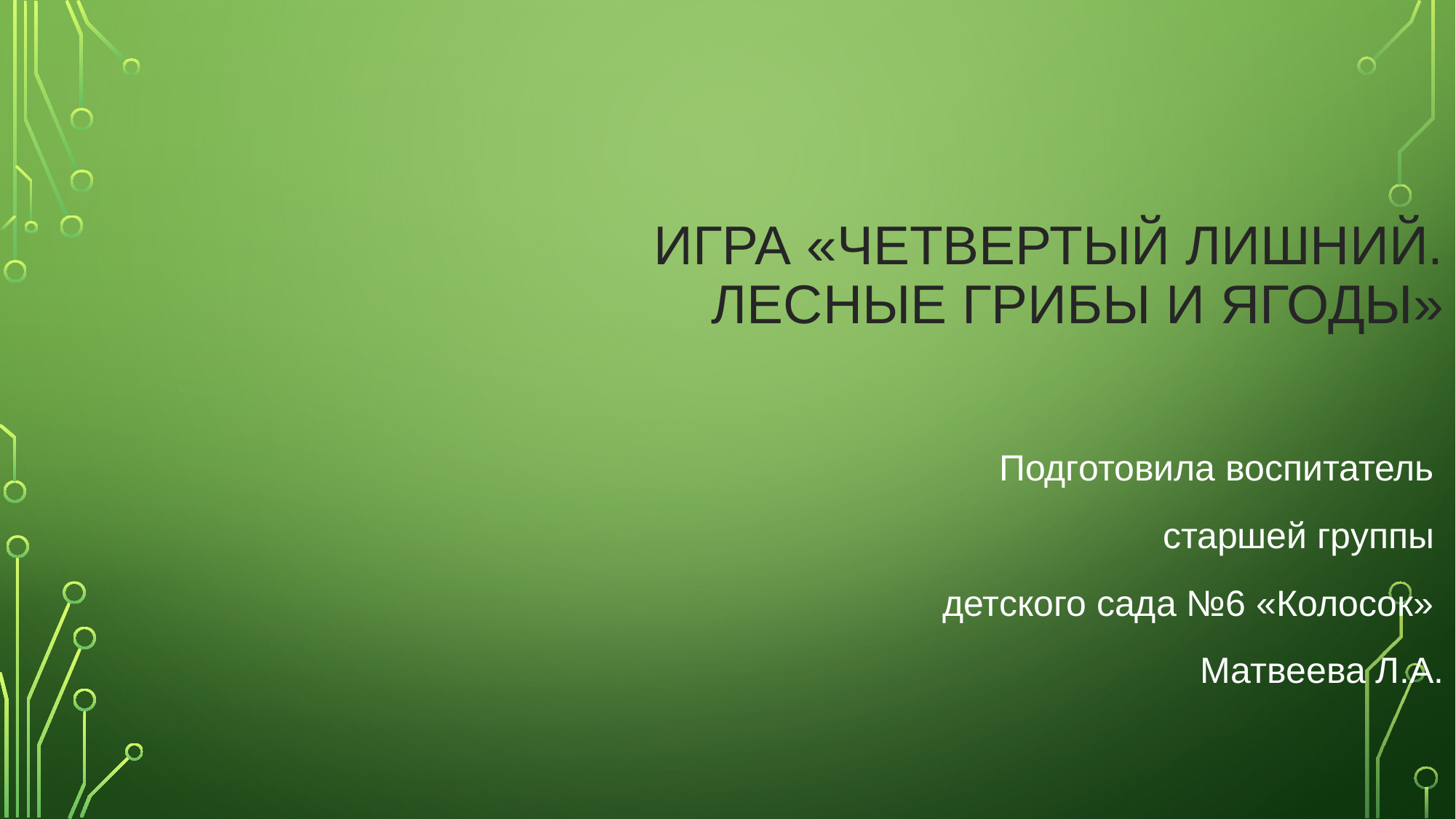

Игра «Четвертый лишний. Лесные грибы и ягоды»
Подготовила воспитатель
старшей группы
детского сада №6 «Колосок»
Матвеева Л.А.